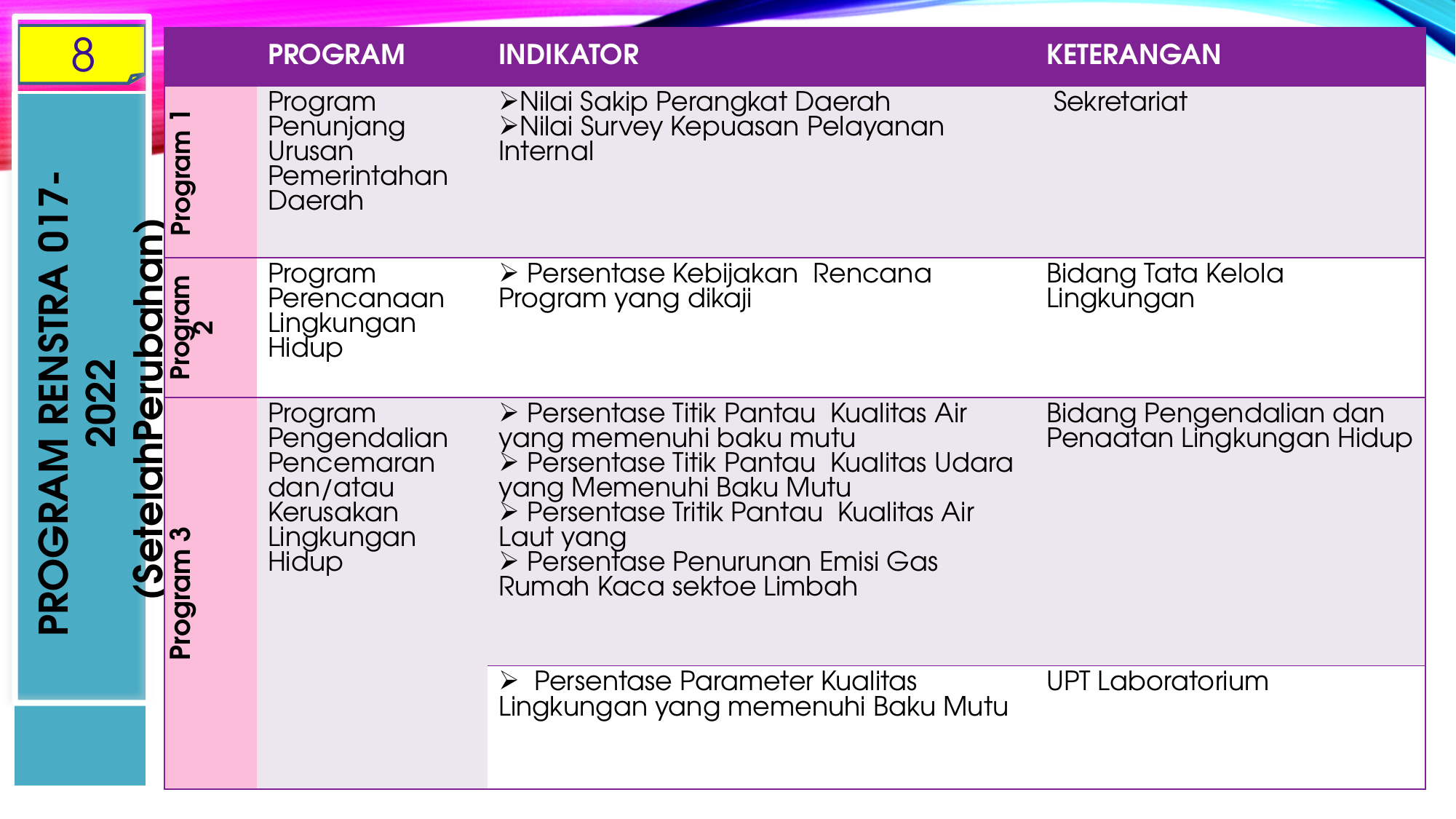

8
|  | PROGRAM | INDIKATOR | KETERANGAN |
| --- | --- | --- | --- |
| Program 1 | Program Penunjang Urusan Pemerintahan Daerah | Nilai Sakip Perangkat Daerah Nilai Survey Kepuasan Pelayanan Internal | Sekretariat |
| Program 2 | Program Perencanaan Lingkungan Hidup | Persentase Kebijakan Rencana Program yang dikaji | Bidang Tata Kelola Lingkungan |
| Program 3 | Program Pengendalian Pencemaran dan/atau Kerusakan Lingkungan Hidup | Persentase Titik Pantau Kualitas Air yang memenuhi baku mutu Persentase Titik Pantau Kualitas Udara yang Memenuhi Baku Mutu Persentase Tritik Pantau Kualitas Air Laut yang Persentase Penurunan Emisi Gas Rumah Kaca sektoe Limbah | Bidang Pengendalian dan Penaatan Lingkungan Hidup |
|  |  | Persentase Parameter Kualitas Lingkungan yang memenuhi Baku Mutu | UPT Laboratorium |

PROGRAM RENSTRA 017-2022
(SetelahPerubahan)